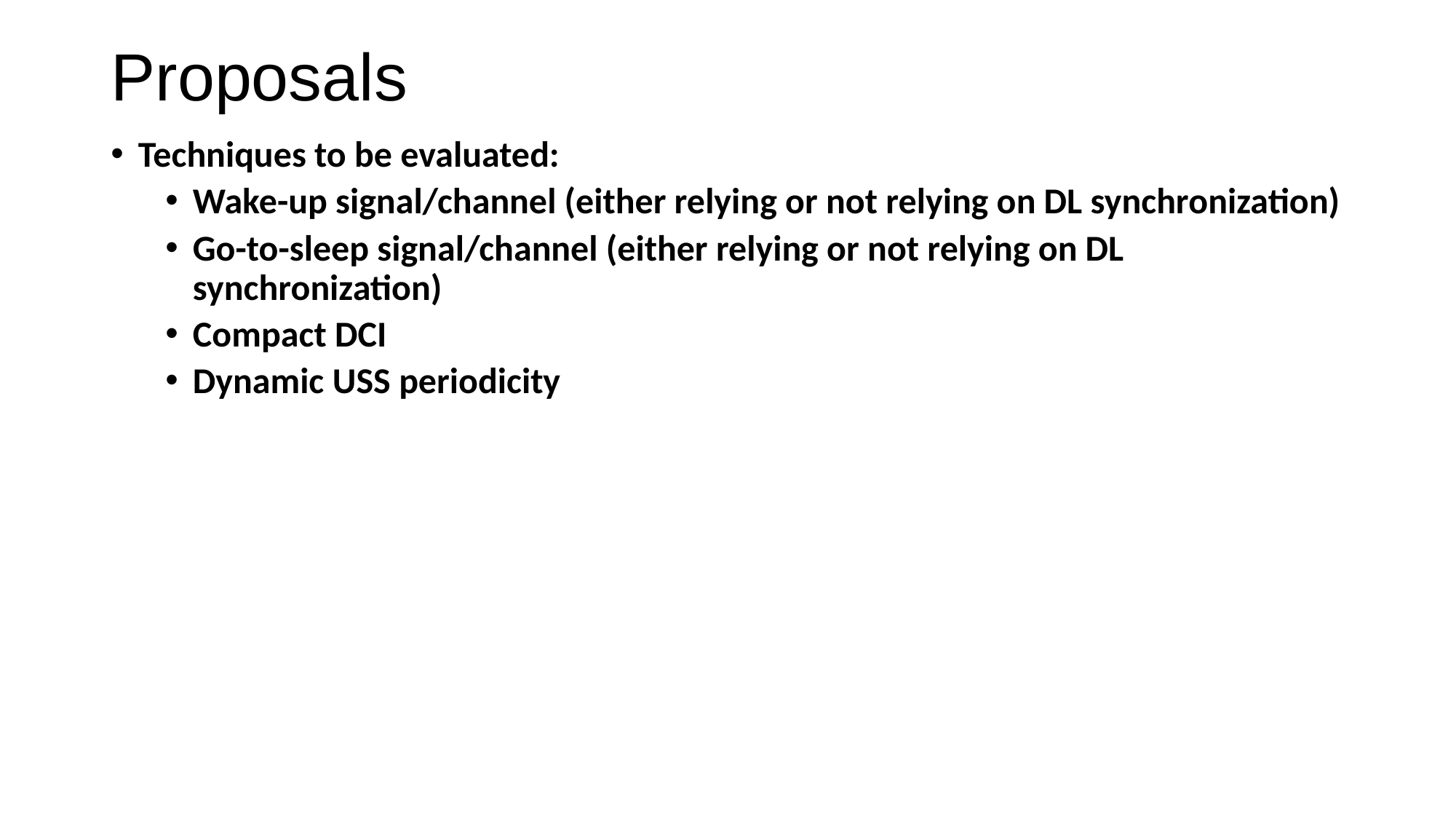

# Proposals
Techniques to be evaluated:
Wake-up signal/channel (either relying or not relying on DL synchronization)
Go-to-sleep signal/channel (either relying or not relying on DL synchronization)
Compact DCI
Dynamic USS periodicity